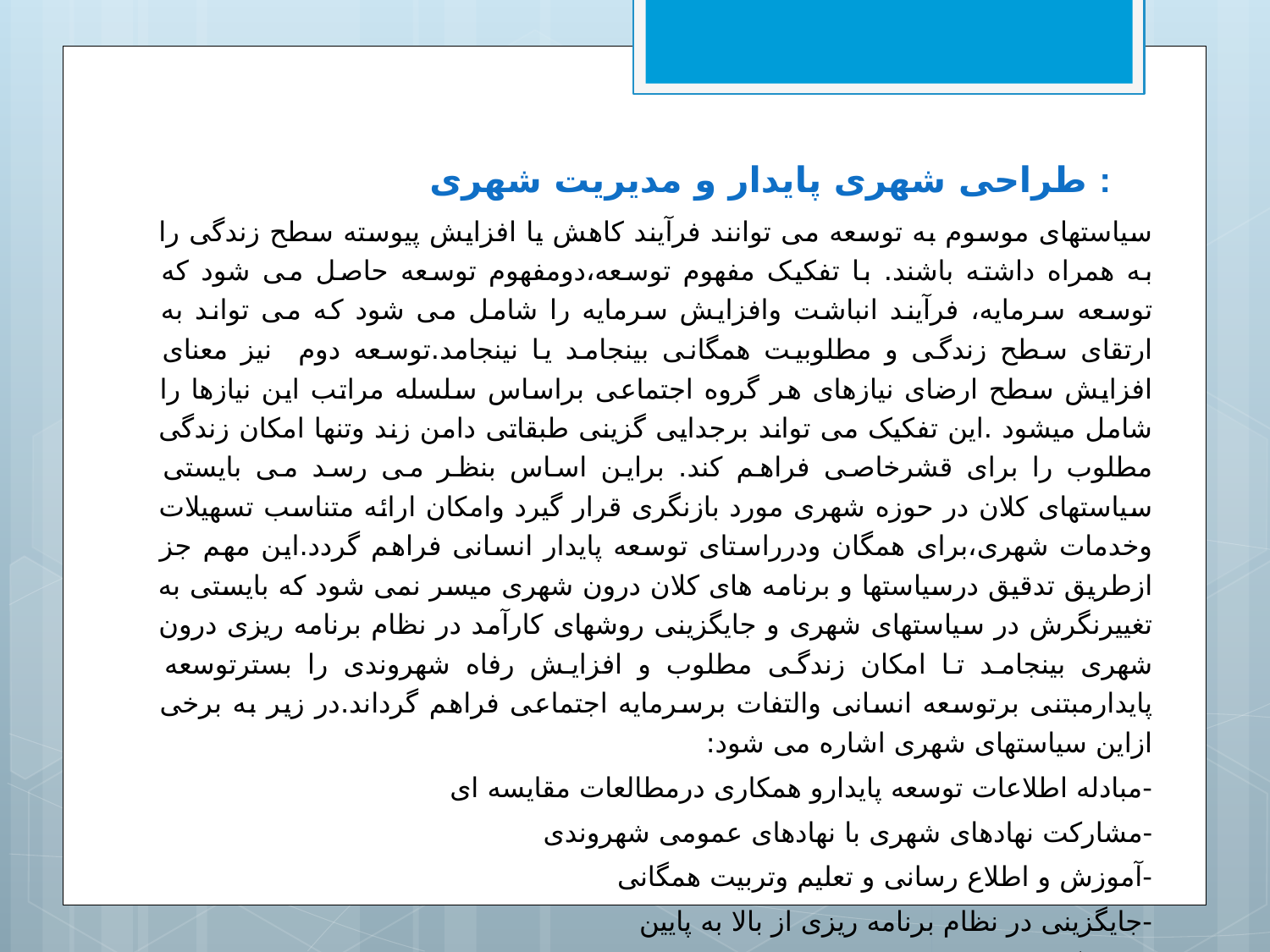

# طراحی شهری پایدار و مدیریت شهری :
سیاستهای موسوم به توسعه می توانند فرآیند کاهش یا افزایش پیوسته سطح زندگی را به همراه داشته باشند. با تفکیک مفهوم توسعه،دومفهوم توسعه حاصل می شود که توسعه سرمایه، فرآیند انباشت وافزایش سرمایه را شامل می شود که می تواند به ارتقای سطح زندگی و مطلوبیت همگانی بینجامد یا نینجامد.توسعه دوم  نیز معنای افزایش سطح ارضای نیازهای هر گروه اجتماعی براساس سلسله مراتب این نیازها را شامل میشود .این تفکیک می تواند برجدایی گزینی طبقاتی دامن زند وتنها امکان زندگی مطلوب را برای قشرخاصی فراهم کند. براین اساس بنظر می رسد می بایستی سیاستهای کلان در حوزه شهری مورد بازنگری قرار گیرد وامکان ارائه متناسب تسهیلات وخدمات شهری،برای همگان ودرراستای توسعه پایدار انسانی فراهم گردد.این مهم جز ازطریق تدقیق درسیاستها و برنامه های کلان درون شهری میسر نمی شود که بایستی به تغییرنگرش در سیاستهای شهری و جایگزینی روشهای کارآمد در نظام برنامه ریزی درون شهری بینجامد تا امکان زندگی مطلوب و افزایش رفاه شهروندی را بسترتوسعه پایدارمبتنی برتوسعه انسانی والتفات برسرمایه اجتماعی فراهم گرداند.در زیر به برخی ازاین سیاستهای شهری اشاره می شود:
-مبادله اطلاعات توسعه پایدارو همکاری درمطالعات مقایسه ای
-مشارکت نهادهای شهری با نهادهای عمومی شهروندی
-آموزش و اطلاع رسانی و تعلیم وتربیت همگانی
-جایگزینی در نظام برنامه ریزی از بالا به پایین
-تغییر نگرش در طرح ها و سیاستهای شهری . (محمودی نژاد)